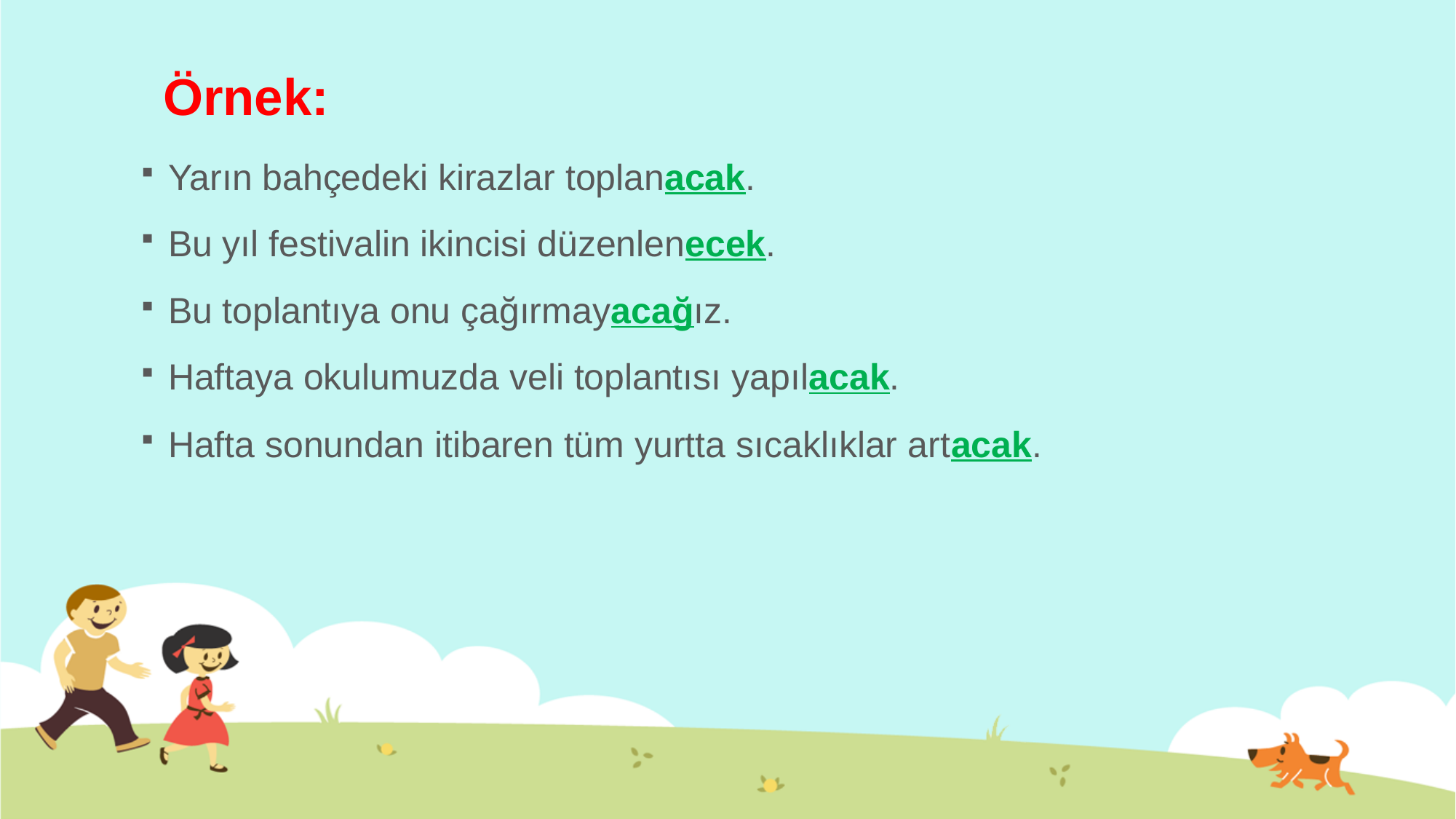

# Örnek:
Yarın bahçedeki kirazlar toplanacak.
Bu yıl festivalin ikincisi düzenlenecek.
Bu toplantıya onu çağırmayacağız.
Haftaya okulumuzda veli toplantısı yapılacak.
Hafta sonundan itibaren tüm yurtta sıcaklıklar artacak.